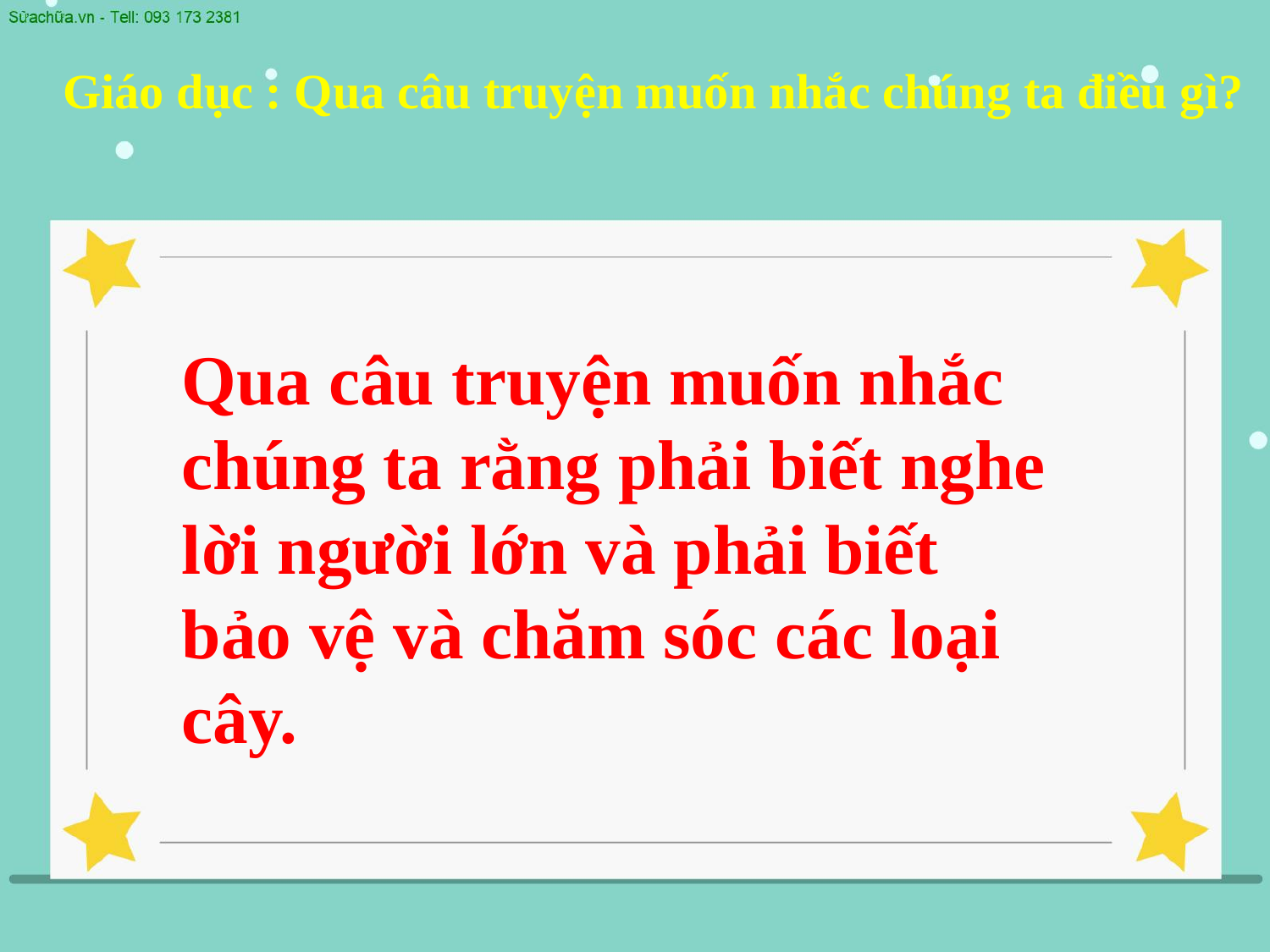

Giáo dục : Qua câu truyện muốn nhắc chúng ta điều gì?
Qua câu truyện muốn nhắc chúng ta rằng phải biết nghe lời người lớn và phải biết bảo vệ và chăm sóc các loại cây.